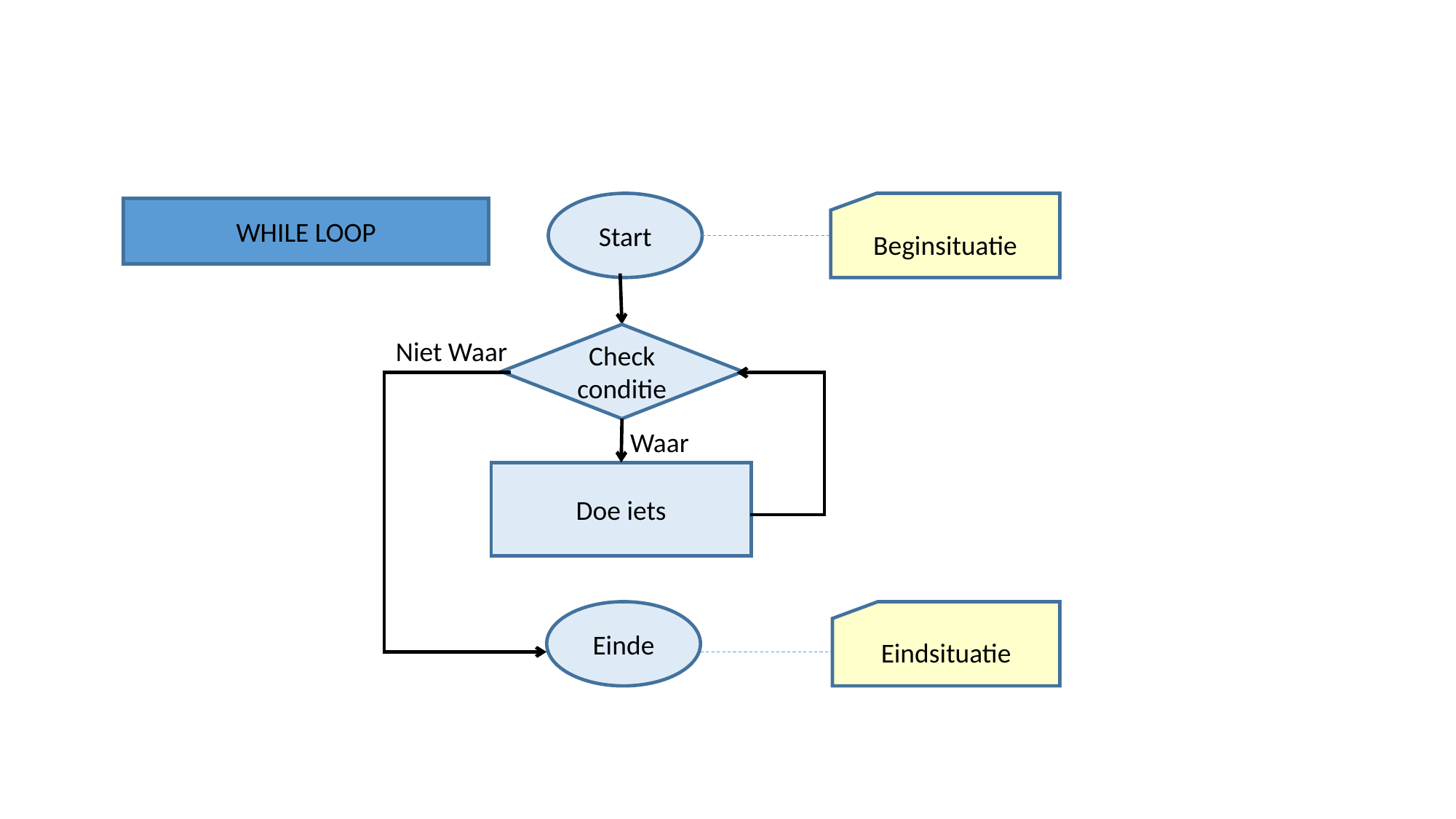

Beginsituatie
Start
WHILE LOOP
Check conditie
Niet Waar

Waar
Doe iets
Einde
Eindsituatie